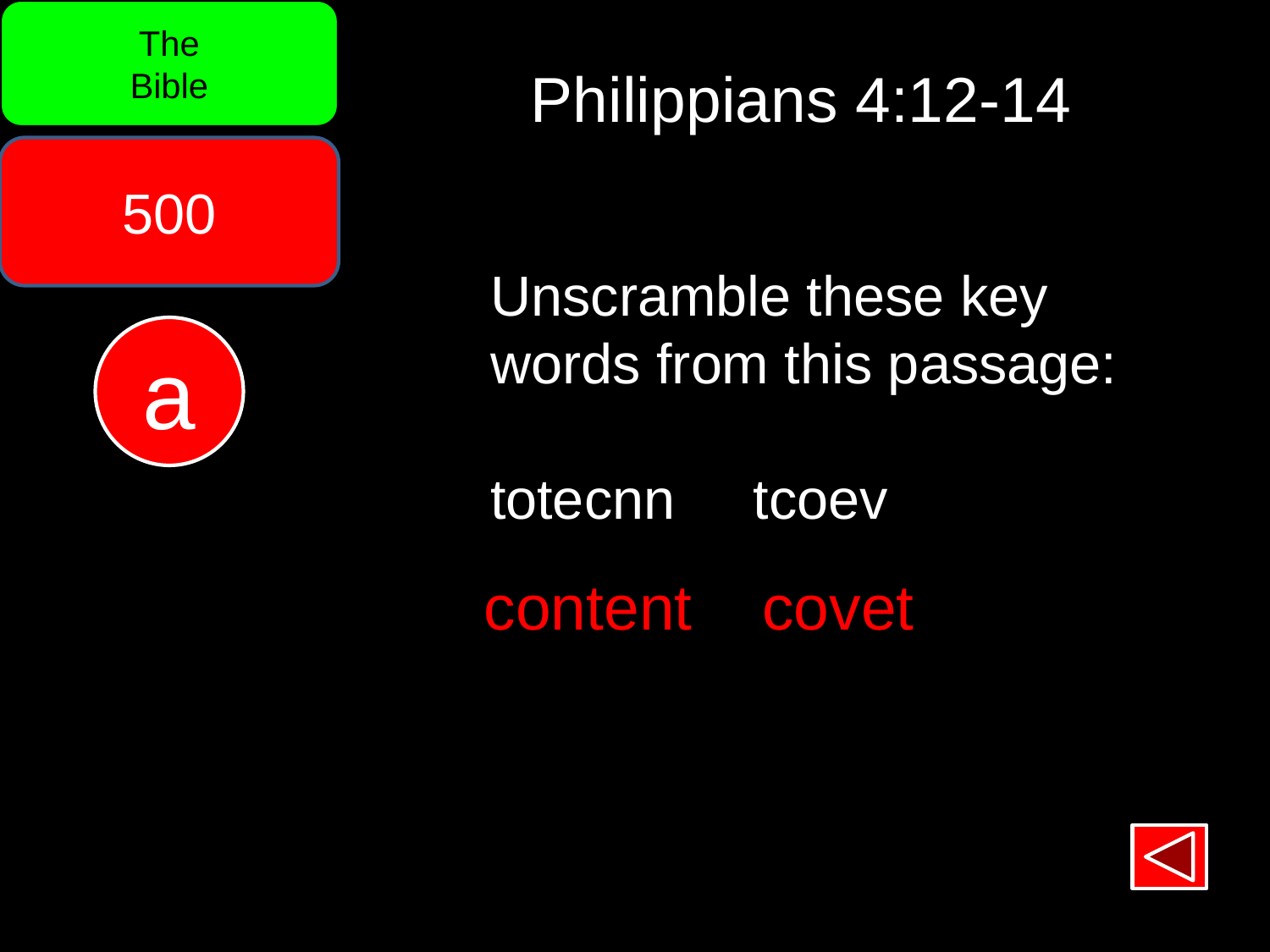

The
Bible
Philippians 4:12-14
500
Unscramble these key
words from this passage:

totecnn     tcoev
a
content    covet